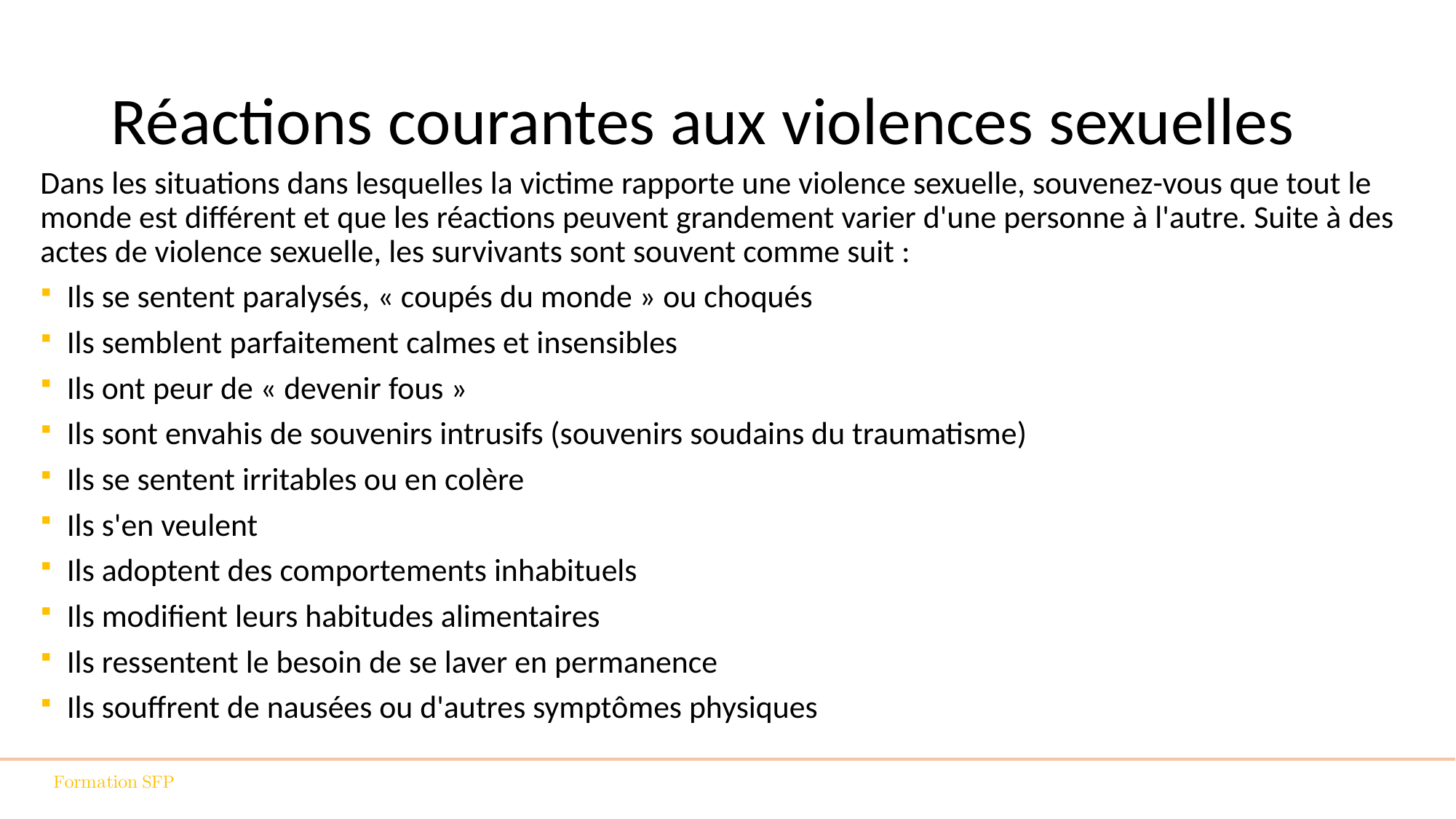

# Réactions courantes aux violences sexuelles
Dans les situations dans lesquelles la victime rapporte une violence sexuelle, souvenez-vous que tout le monde est différent et que les réactions peuvent grandement varier d'une personne à l'autre. Suite à des actes de violence sexuelle, les survivants sont souvent comme suit :
Ils se sentent paralysés, « coupés du monde » ou choqués
Ils semblent parfaitement calmes et insensibles
Ils ont peur de « devenir fous »
Ils sont envahis de souvenirs intrusifs (souvenirs soudains du traumatisme)
Ils se sentent irritables ou en colère
Ils s'en veulent
Ils adoptent des comportements inhabituels
Ils modifient leurs habitudes alimentaires
Ils ressentent le besoin de se laver en permanence
Ils souffrent de nausées ou d'autres symptômes physiques

Formation SFP